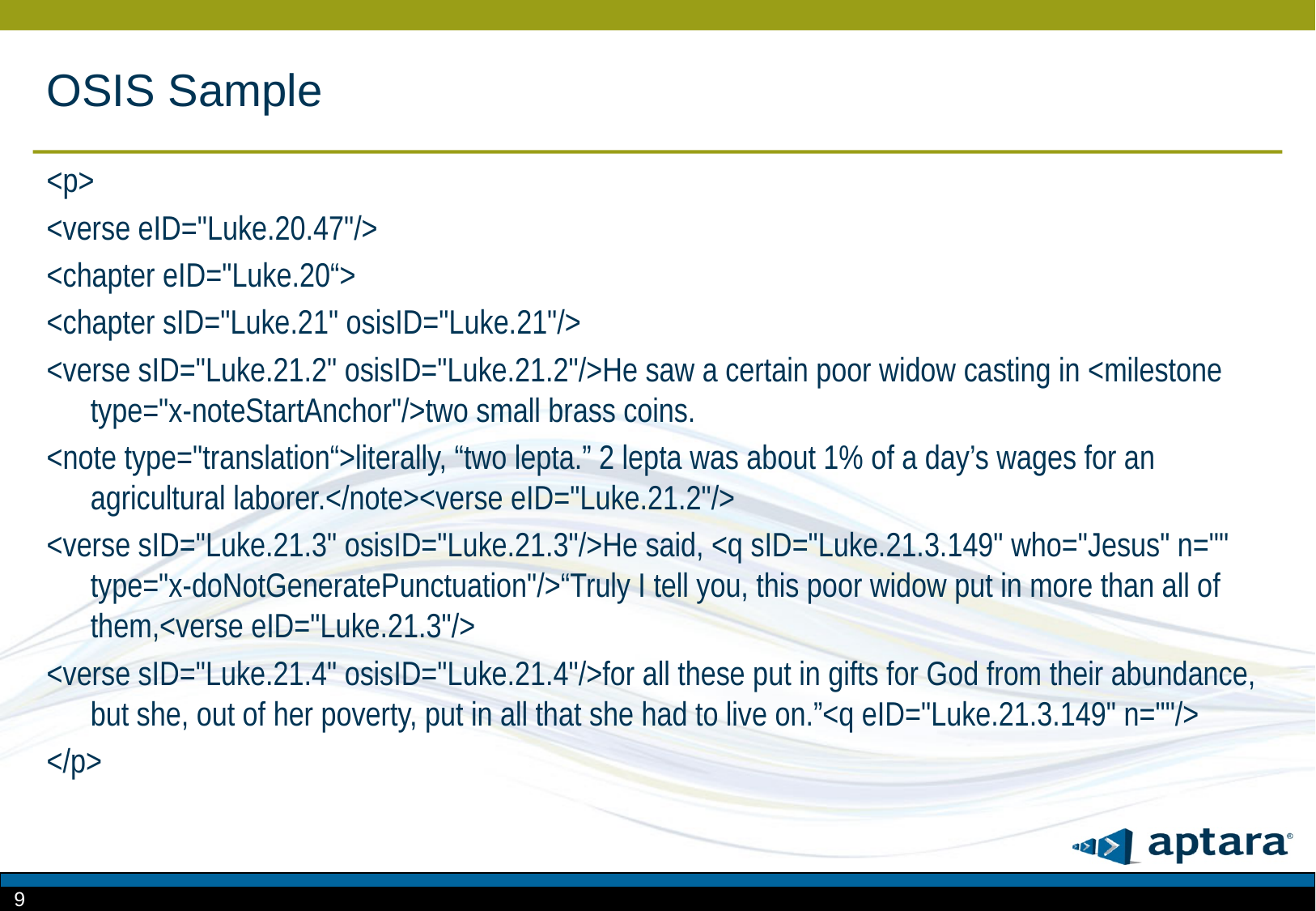

# OSIS Sample
<p>
<verse eID="Luke.20.47"/>
<chapter eID="Luke.20“>
<chapter sID="Luke.21" osisID="Luke.21"/>
<verse sID="Luke.21.2" osisID="Luke.21.2"/>He saw a certain poor widow casting in <milestone type="x-noteStartAnchor"/>two small brass coins.
<note type="translation“>literally, “two lepta.” 2 lepta was about 1% of a day’s wages for an agricultural laborer.</note><verse eID="Luke.21.2"/>
<verse sID="Luke.21.3" osisID="Luke.21.3"/>He said, <q sID="Luke.21.3.149" who="Jesus" n="" type="x-doNotGeneratePunctuation"/>“Truly I tell you, this poor widow put in more than all of them,<verse eID="Luke.21.3"/>
<verse sID="Luke.21.4" osisID="Luke.21.4"/>for all these put in gifts for God from their abundance, but she, out of her poverty, put in all that she had to live on.”<q eID="Luke.21.3.149" n=""/>
</p>

9